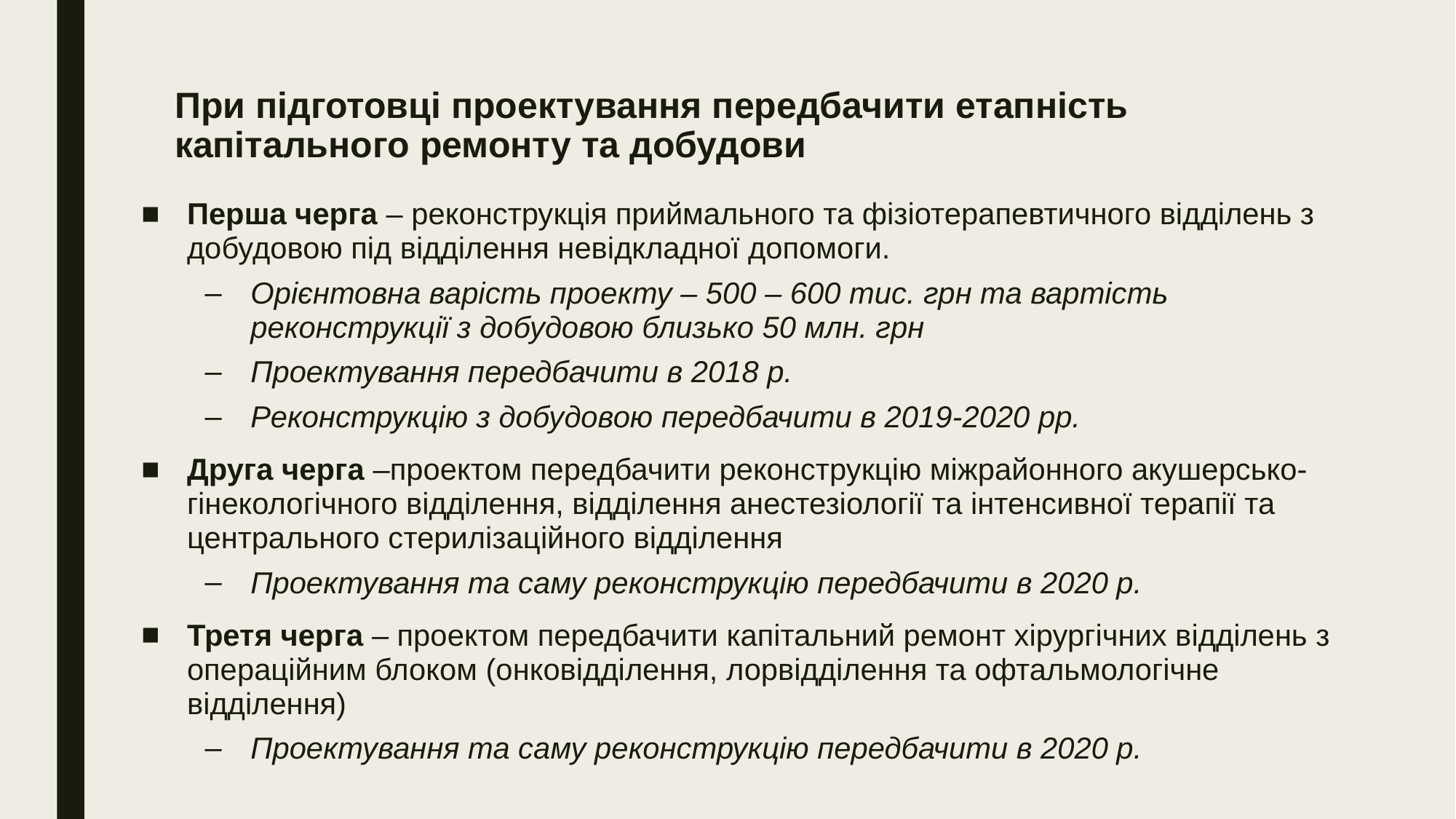

# При підготовці проектування передбачити етапність капітального ремонту та добудови
Перша черга – реконструкція приймального та фізіотерапевтичного відділень з добудовою під відділення невідкладної допомоги.
Орієнтовна варість проекту – 500 – 600 тис. грн та вартість реконструкції з добудовою близько 50 млн. грн
Проектування передбачити в 2018 р.
Реконструкцію з добудовою передбачити в 2019-2020 рр.
Друга черга –проектом передбачити реконструкцію міжрайонного акушерсько-гінекологічного відділення, відділення анестезіології та інтенсивної терапії та центрального стерилізаційного відділення
Проектування та саму реконструкцію передбачити в 2020 р.
Третя черга – проектом передбачити капітальний ремонт хірургічних відділень з операційним блоком (онковідділення, лорвідділення та офтальмологічне відділення)
Проектування та саму реконструкцію передбачити в 2020 р.